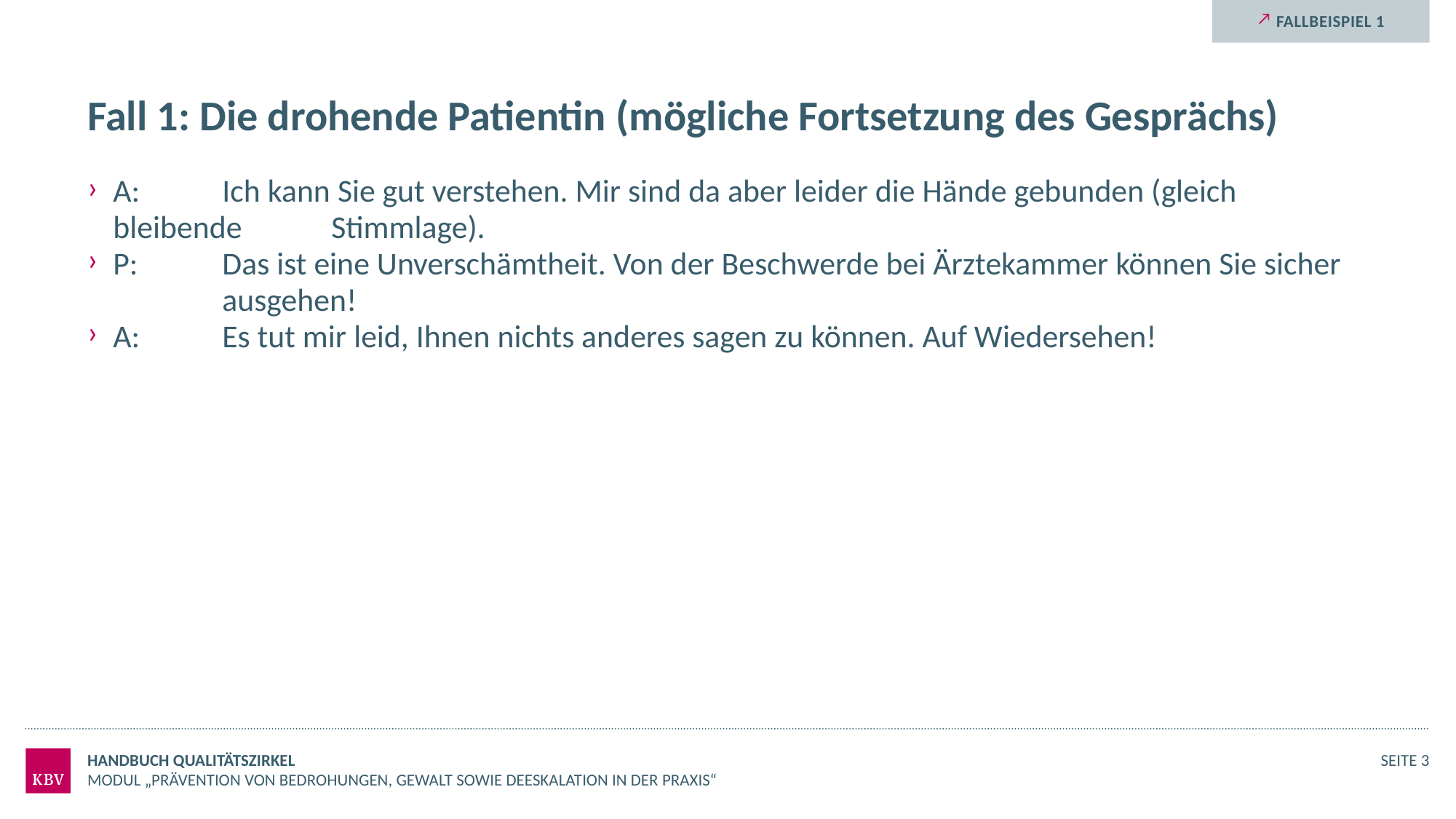

Fallbeispiel 1
# Fall 1: Die drohende Patientin (mögliche Fortsetzung des Gesprächs)
A: 	Ich kann Sie gut verstehen. Mir sind da aber leider die Hände gebunden (gleich bleibende 	Stimmlage).
P: 	Das ist eine Unverschämtheit. Von der Beschwerde bei Ärztekammer können Sie sicher 	ausgehen!
A: 	Es tut mir leid, Ihnen nichts anderes sagen zu können. Auf Wiedersehen!

Handbuch Qualitätszirkel
Seite 3
Modul „Prävention von Bedrohungen, Gewalt sowie Deeskalation in der Praxis“